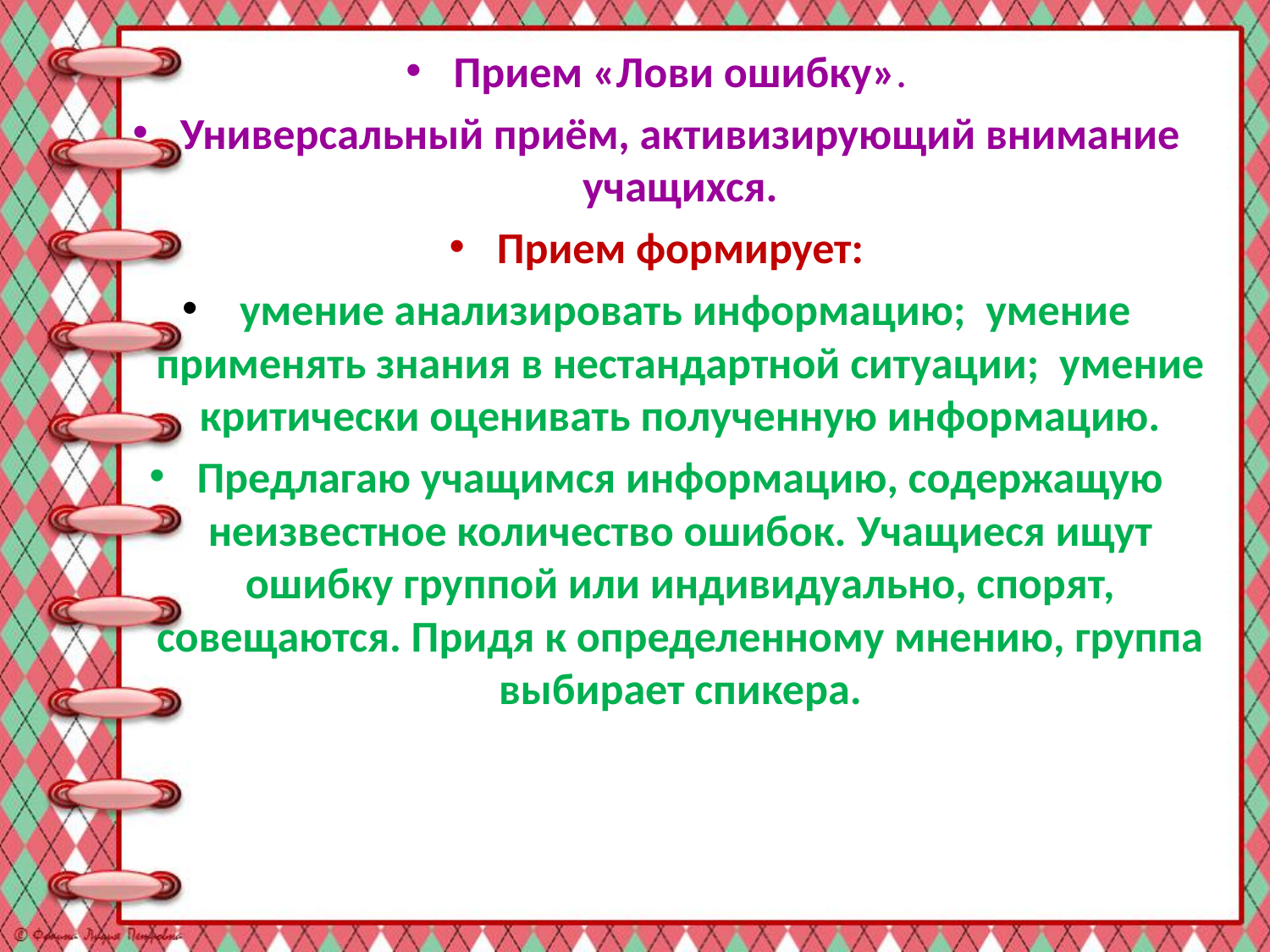

Прием «Лови ошибку».
Универсальный приём, активизирующий внимание учащихся.
Прием формирует:
 умение анализировать информацию;  умение применять знания в нестандартной ситуации;  умение критически оценивать полученную информацию.
Предлагаю учащимся информацию, содержащую неизвестное количество ошибок. Учащиеся ищут ошибку группой или индивидуально, спорят, совещаются. Придя к определенному мнению, группа выбирает спикера.

#